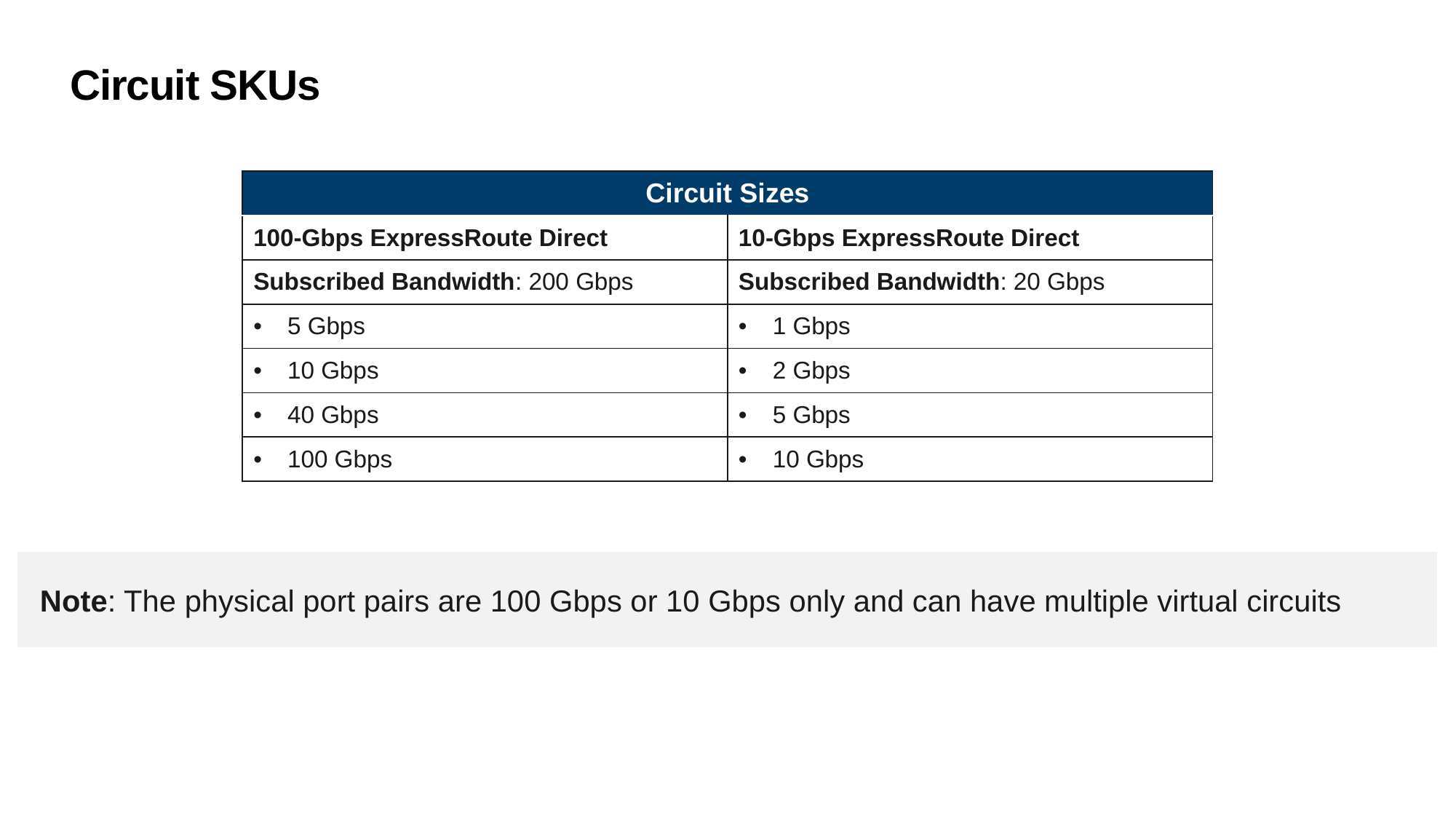

# Circuit SKUs
| Circuit Sizes |  |
| --- | --- |
| 100-Gbps ExpressRoute Direct | 10-Gbps ExpressRoute Direct |
| Subscribed Bandwidth: 200 Gbps | Subscribed Bandwidth: 20 Gbps |
| 5 Gbps | 1 Gbps |
| 10 Gbps | 2 Gbps |
| 40 Gbps | 5 Gbps |
| 100 Gbps | 10 Gbps |
Note: The physical port pairs are 100 Gbps or 10 Gbps only and can have multiple virtual circuits